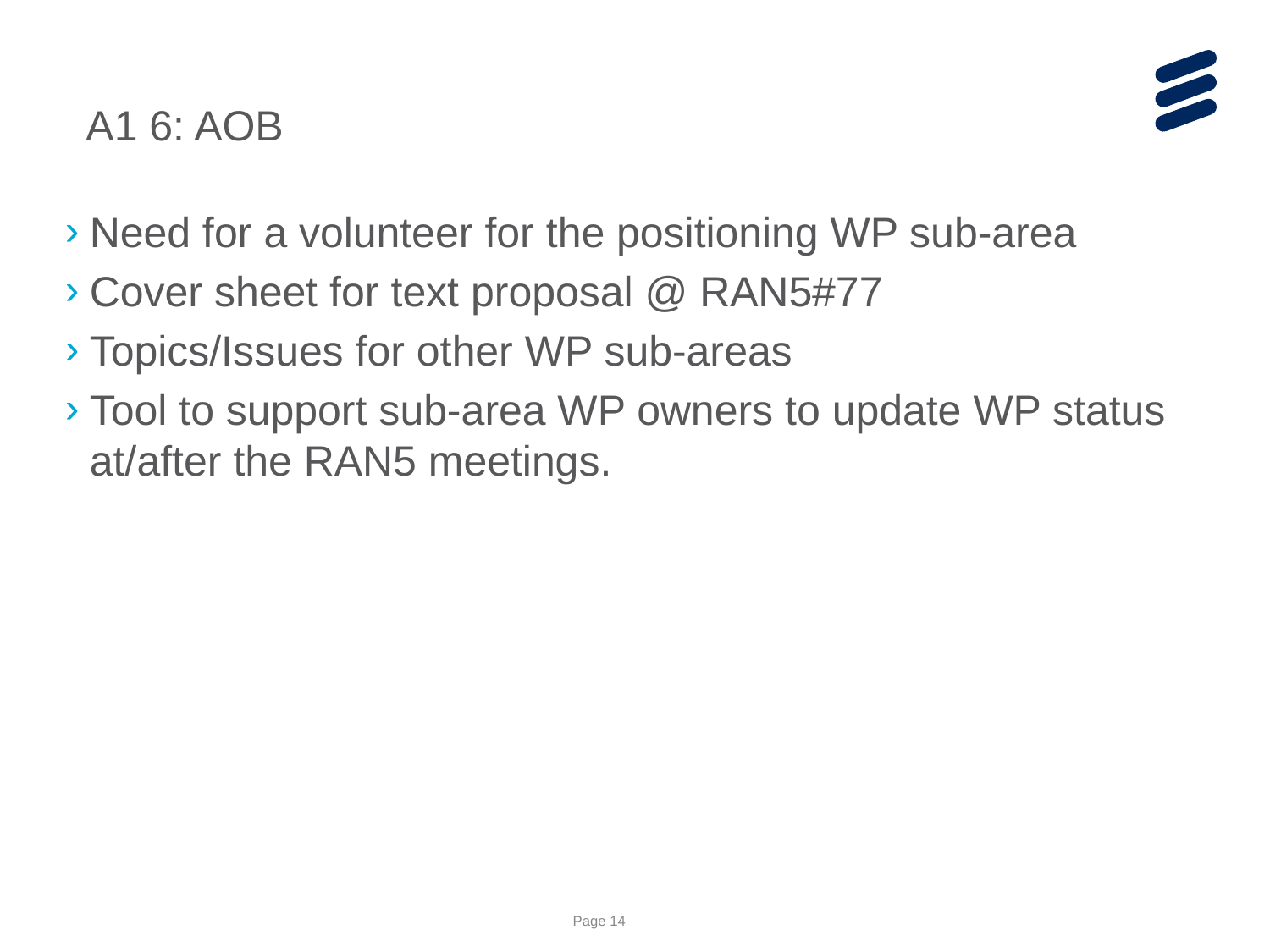

A1 6: AOB
Need for a volunteer for the positioning WP sub-area
Cover sheet for text proposal @ RAN5#77
Topics/Issues for other WP sub-areas
Tool to support sub-area WP owners to update WP status at/after the RAN5 meetings.